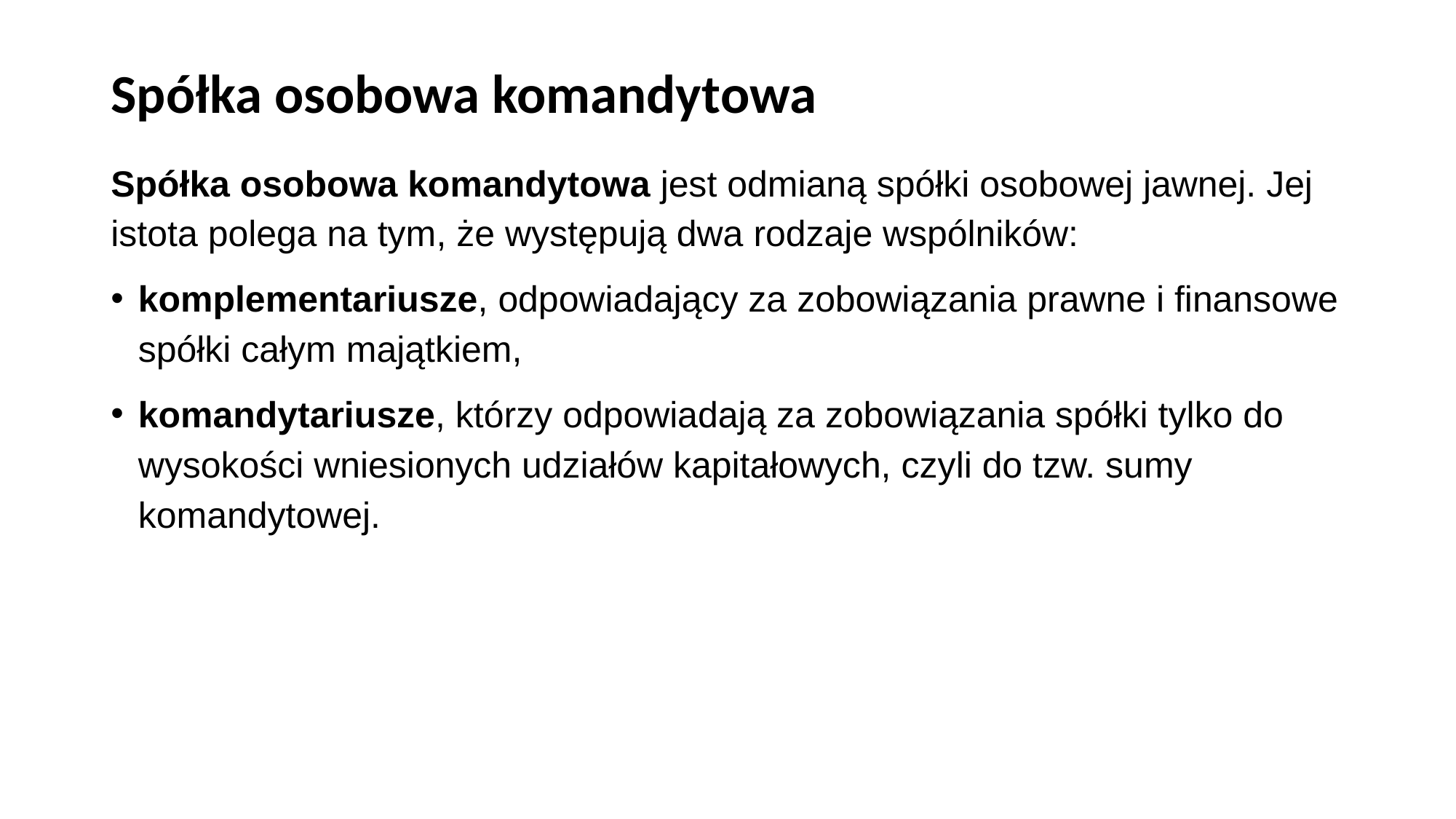

# Spółka osobowa komandytowa
Spółka osobowa komandytowa jest odmianą spółki osobowej jawnej. Jej istota polega na tym, że występują dwa rodzaje wspólników:
komplementariusze, odpowiadający za zobowiązania prawne i finansowe spółki całym majątkiem,
komandytariusze, którzy odpowiadają za zobowiązania spółki tylko do wysokości wniesionych udziałów kapitałowych, czyli do tzw. sumy komandytowej.